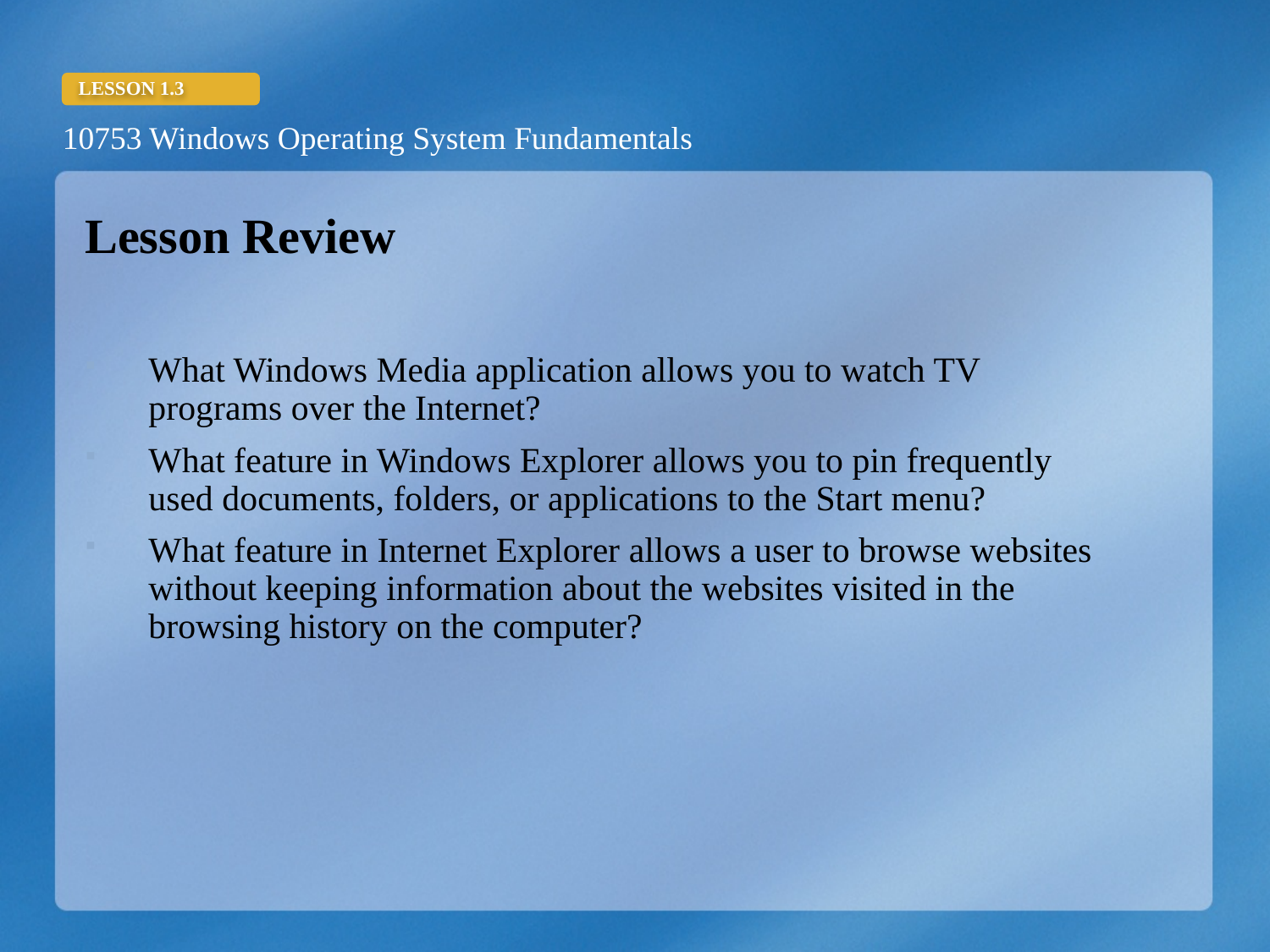

Lesson Review

What Windows Media application allows you to watch TV programs over the Internet?
What feature in Windows Explorer allows you to pin frequently used documents, folders, or applications to the Start menu?
What feature in Internet Explorer allows a user to browse websites without keeping information about the websites visited in the browsing history on the computer?